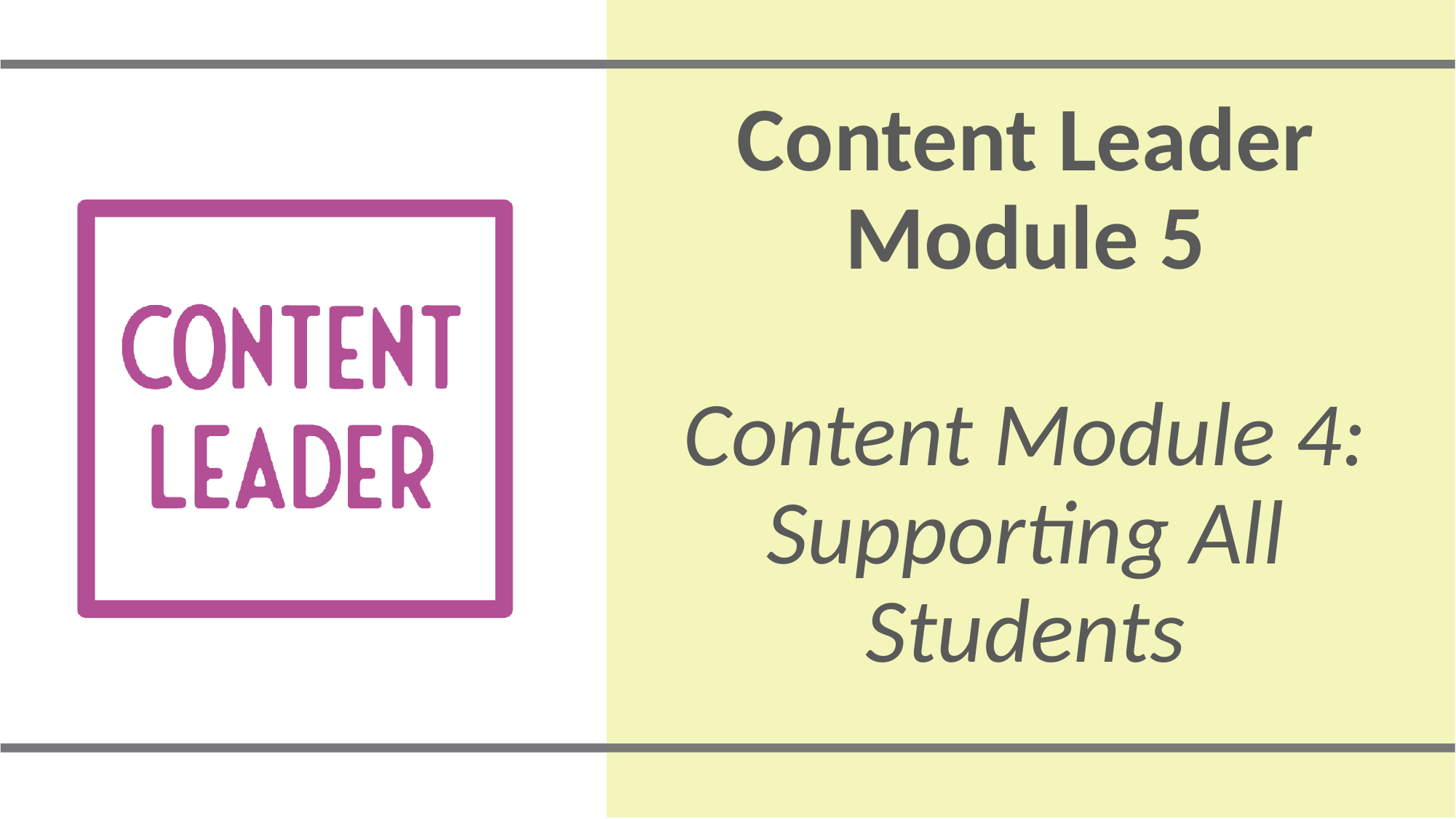

# Content Leader Module 5 Content Module 4: Supporting All Students